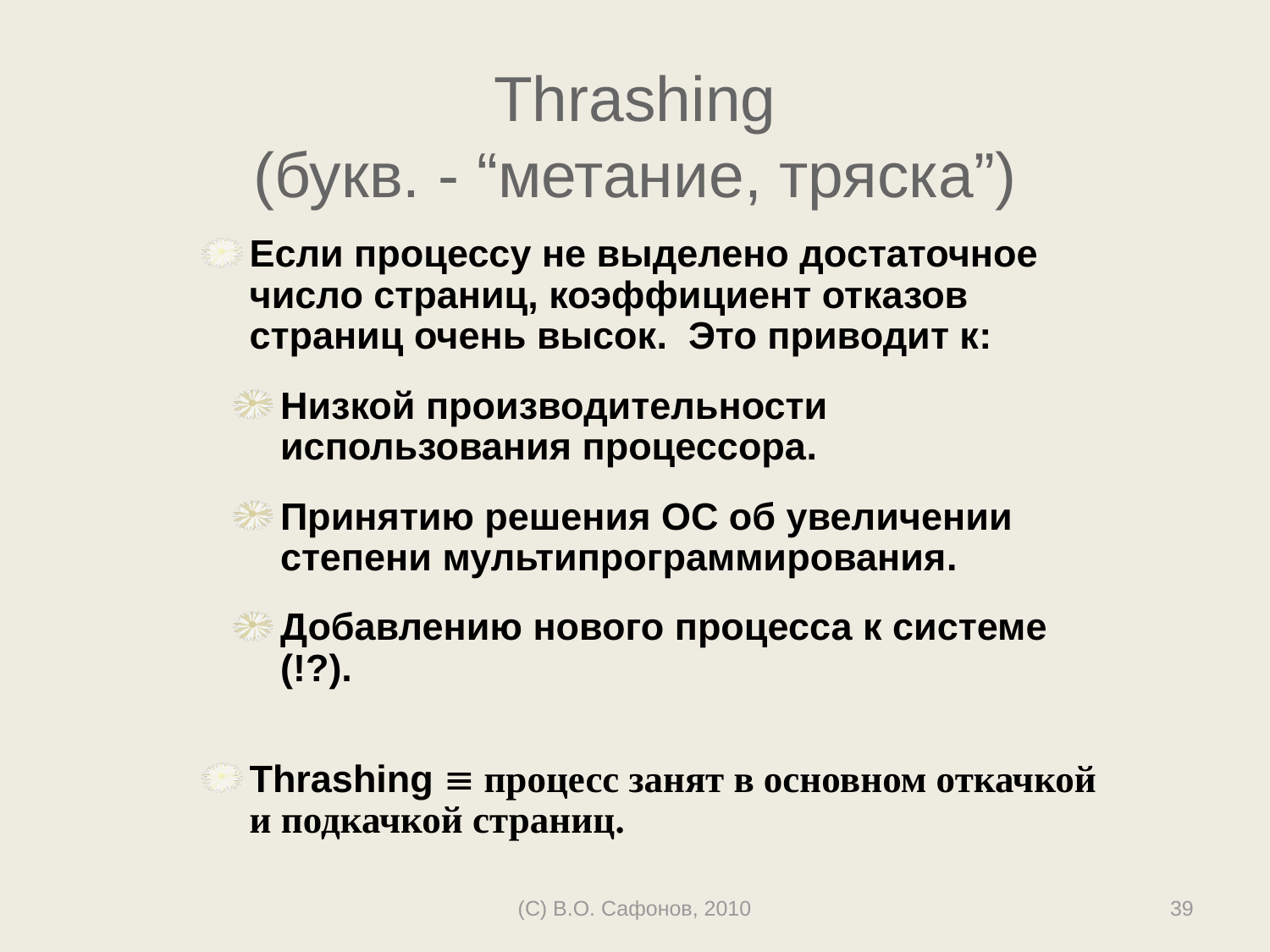

# Thrashing (букв. - “метание, тряска”)
Если процессу не выделено достаточное число страниц, коэффициент отказов страниц очень высок.  Это приводит к:
Низкой производительности использования процессора.
Принятию решения ОС об увеличении степени мультипрограммирования.
Добавлению нового процесса к системе (!?).
Thrashing ≡ процесс занят в основном откачкой и подкачкой страниц.

(C) В.О. Сафонов, 2010
39